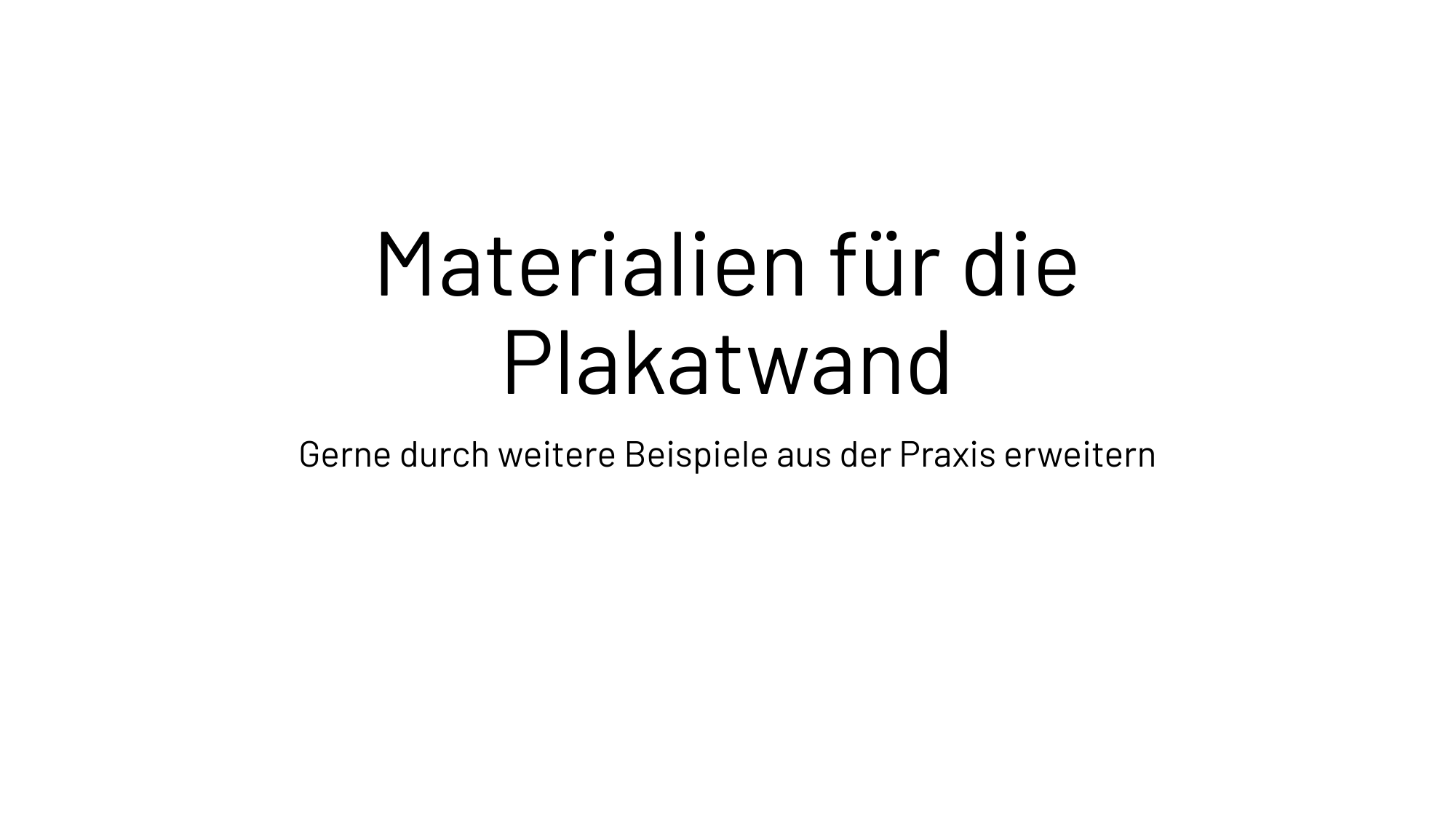

# Materialien für die Plakatwand
Gerne durch weitere Beispiele aus der Praxis erweitern